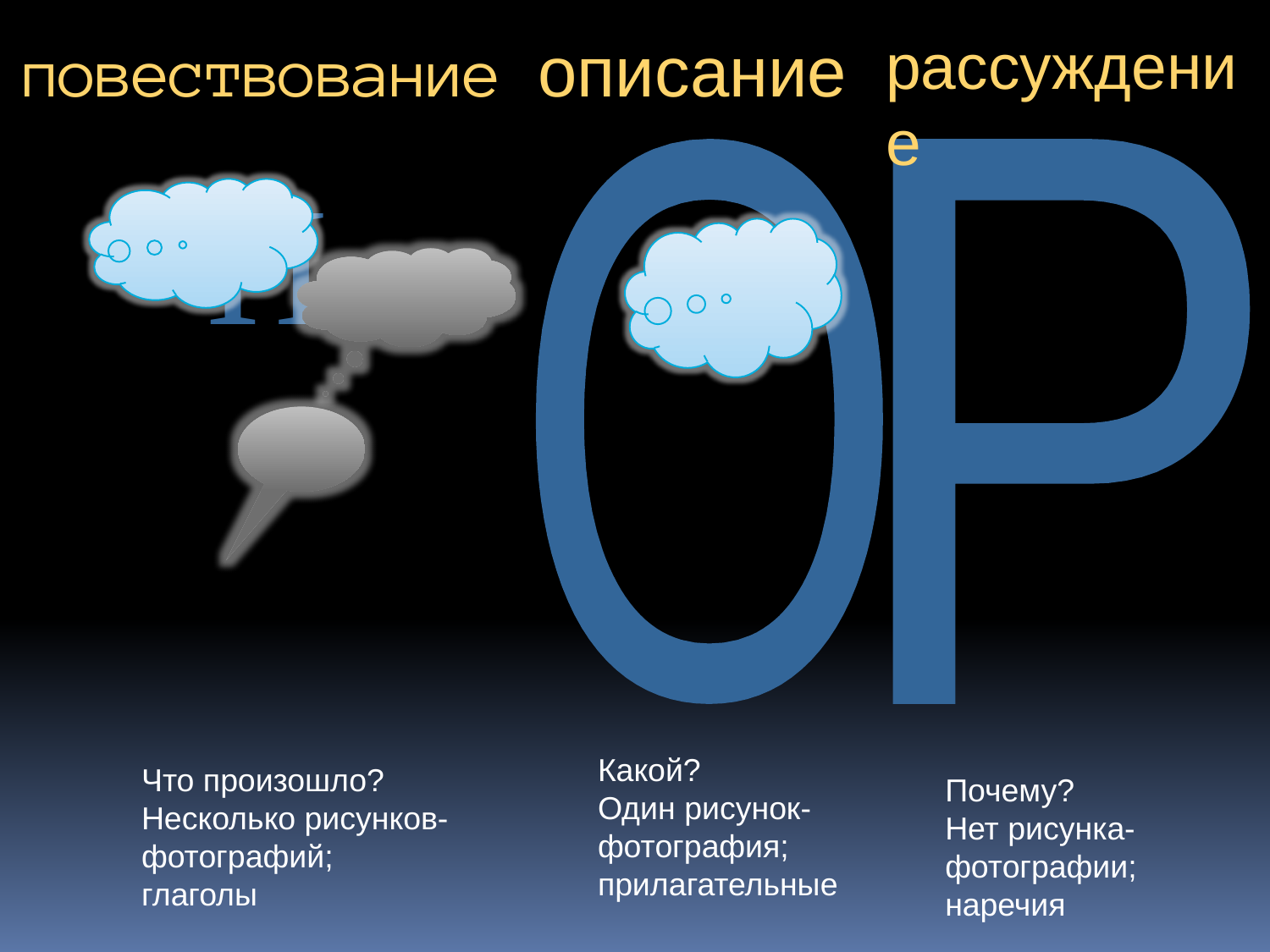

рассуждение
# повествование
описание
О
Р
П

Какой?
Один рисунок-фотография; прилагательные
Что произошло?
Несколько рисунков-фотографий;  глаголы
Почему?
Нет рисунка-фотографии;
наречия